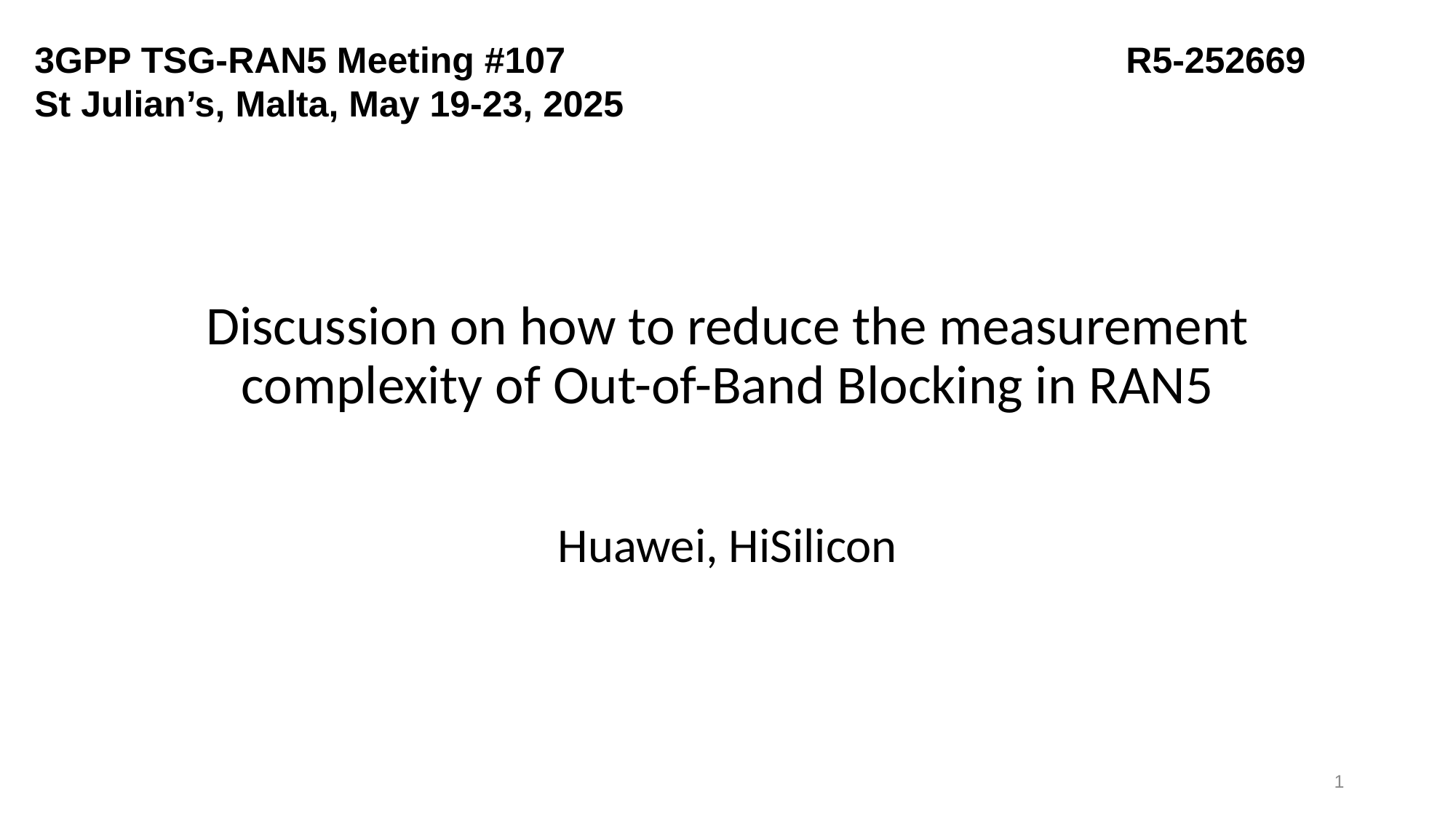

3GPP TSG-RAN5 Meeting #107 						R5-252669
St Julian’s, Malta, May 19-23, 2025
# Discussion on how to reduce the measurement complexity of Out-of-Band Blocking in RAN5
Huawei, HiSilicon
1